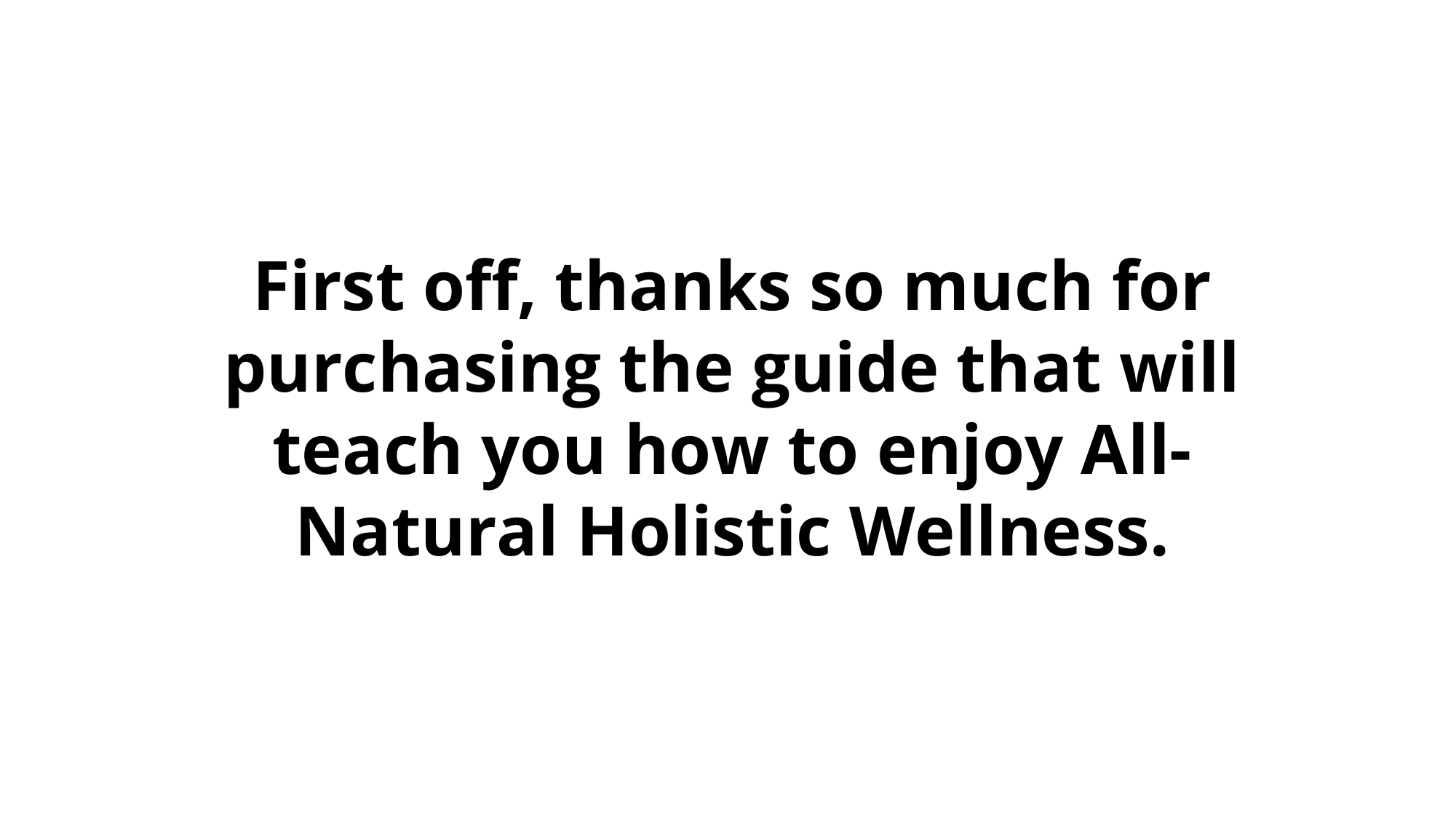

First off, thanks so much for purchasing the guide that will teach you how to enjoy All-Natural Holistic Wellness.